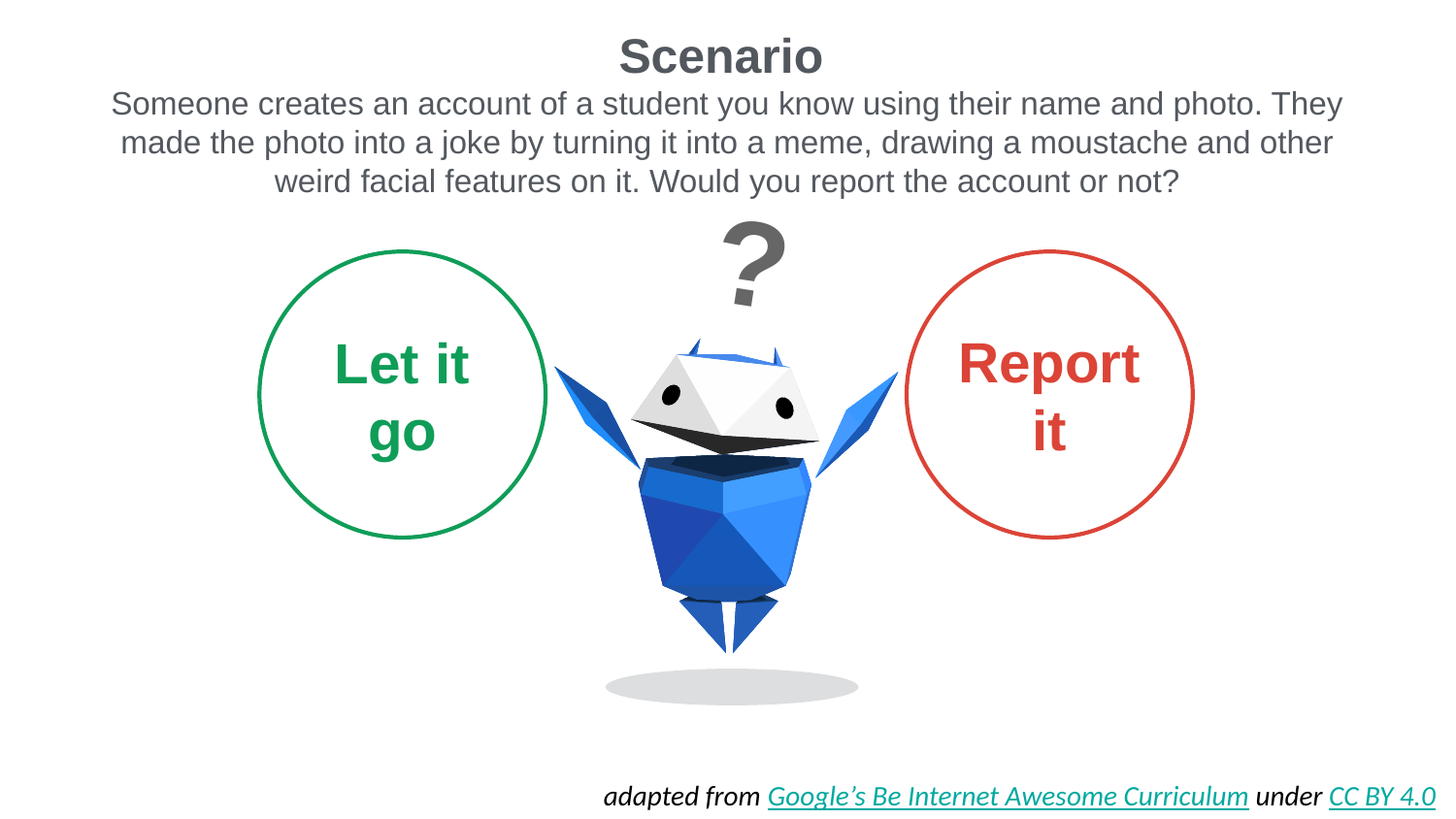

Scenario
Someone creates an account of a student you know using their name and photo. They made the photo into a joke by turning it into a meme, drawing a moustache and other weird facial features on it. Would you report the account or not?
?

Let it go

Report it

adapted from Google’s Be Internet Awesome Curriculum under CC BY 4.0